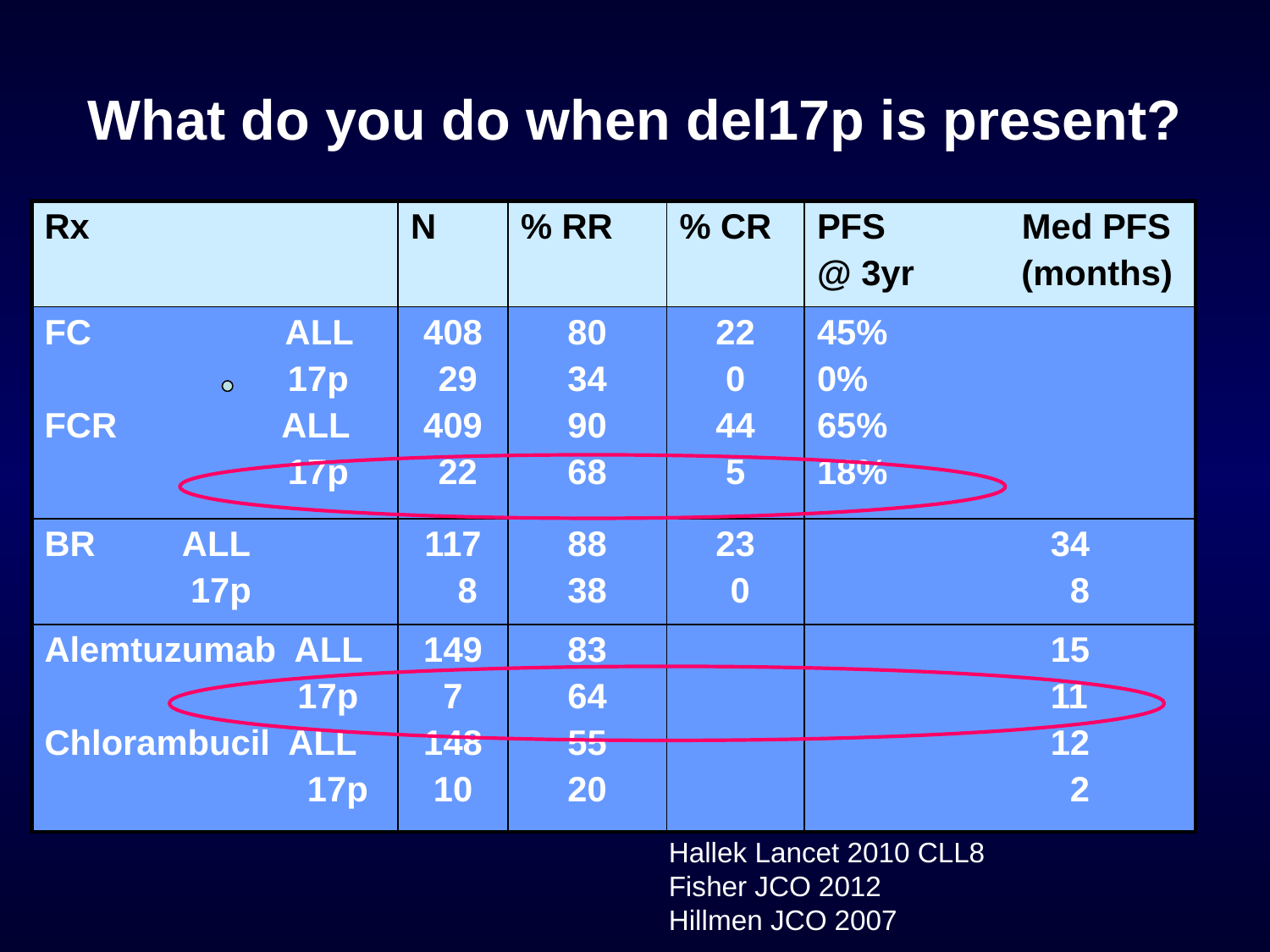

# What do you do when del17p is present?

| Rx | N | % RR | % CR | PFS Med PFS @ 3yr (months) |
| --- | --- | --- | --- | --- |
| FC ALL 17p FCR ALL 17p | 408 29 409 22 | 80 34 90 68 | 22 0 44 5 | 45% 0% 65% 18% |
| BR ALL 17p | 117 8 | 88 38 | 23 0 | 34 8 |
| Alemtuzumab ALL 17p Chlorambucil ALL 17p | 149 7 148 10 | 83 64 55 20 |  | 15 11 12 2 |

Hallek Lancet 2010 CLL8
Fisher JCO 2012
Hillmen JCO 2007